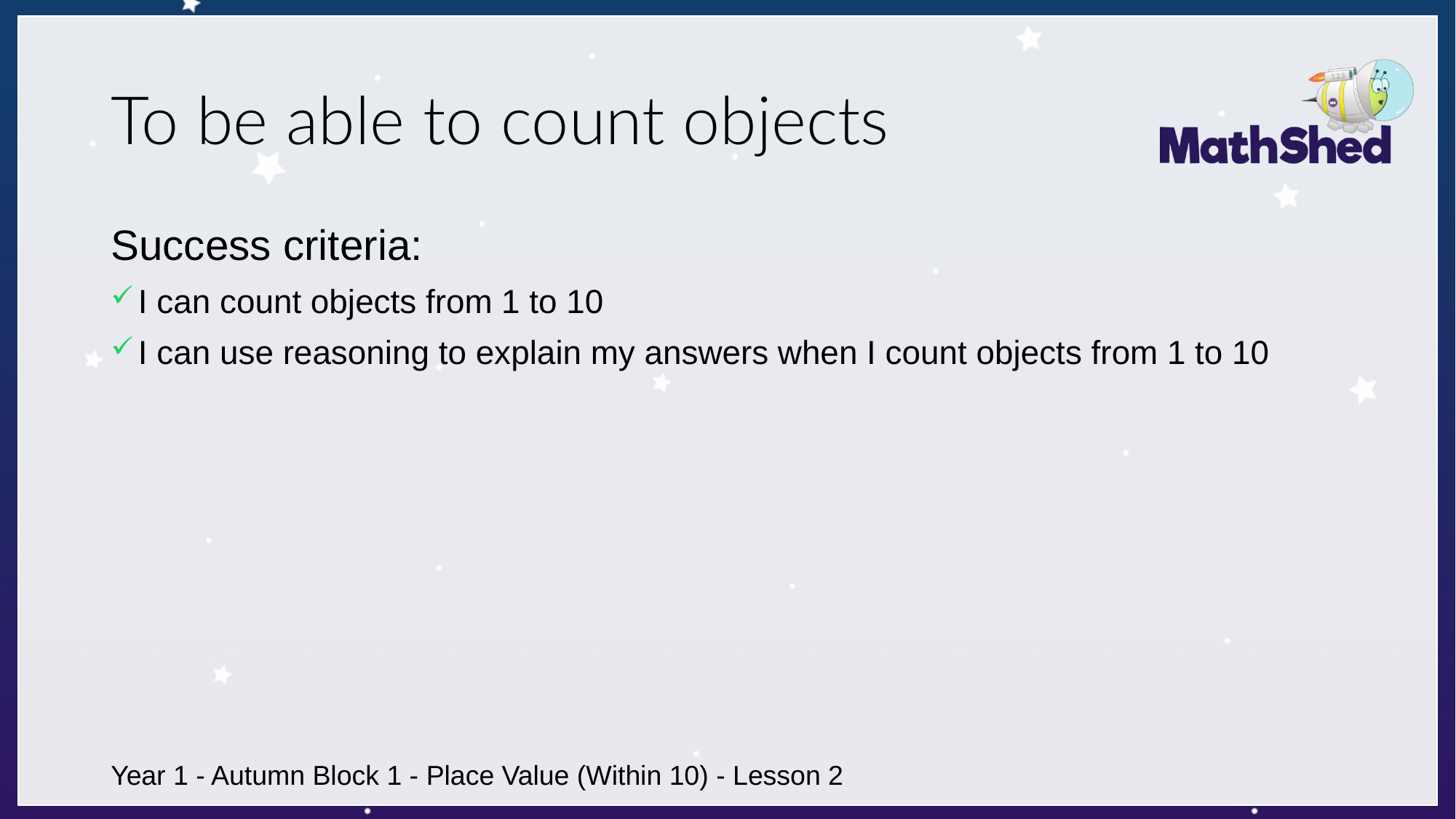

# To be able to count objects
Success criteria:
I can count objects from 1 to 10
I can use reasoning to explain my answers when I count objects from 1 to 10
Year 1 - Autumn Block 1 - Place Value (Within 10) - Lesson 2